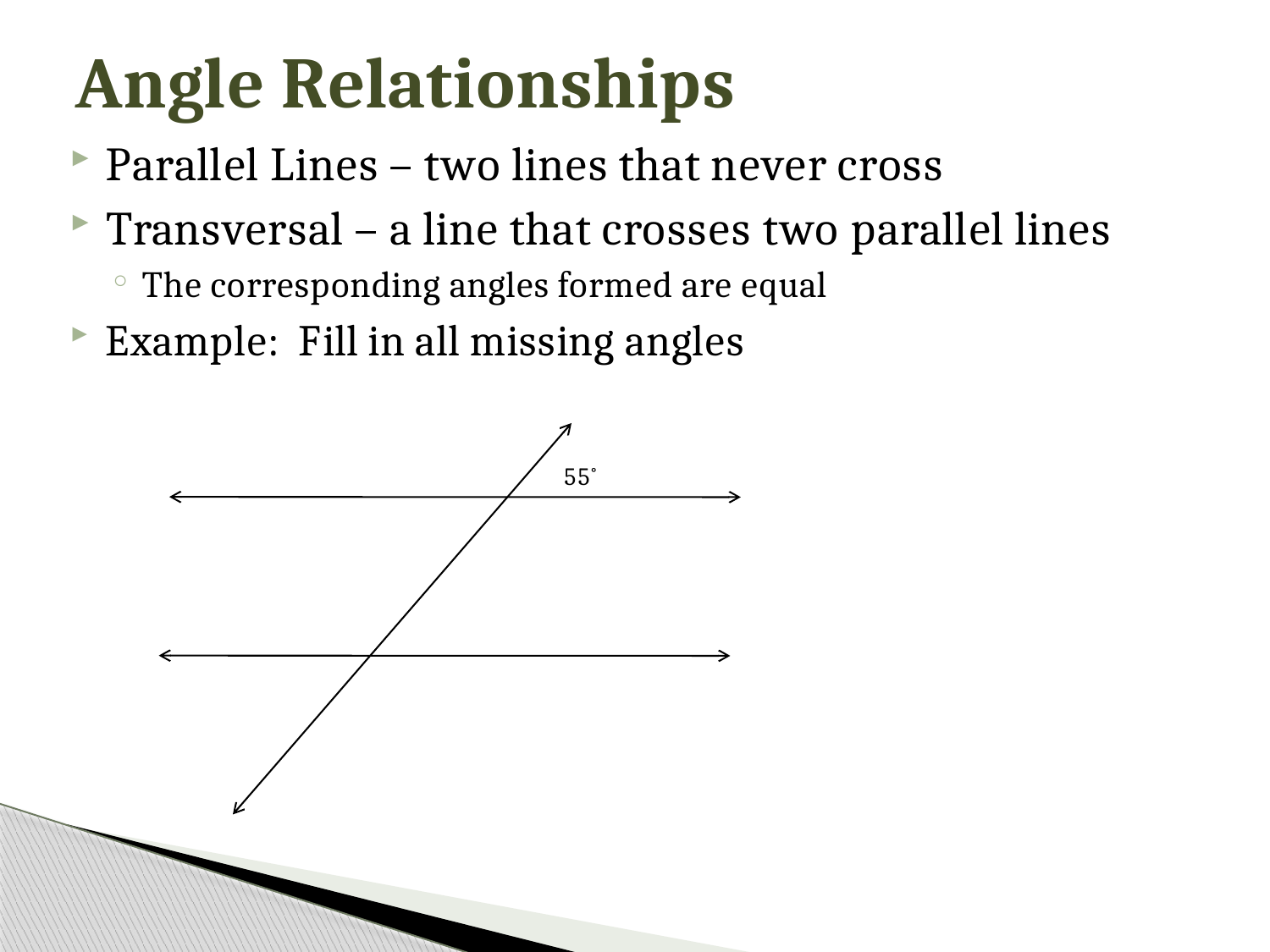

# Angle Relationships
Parallel Lines – two lines that never cross
Transversal – a line that crosses two parallel lines
The corresponding angles formed are equal
Example:  Fill in all missing angles
55˚